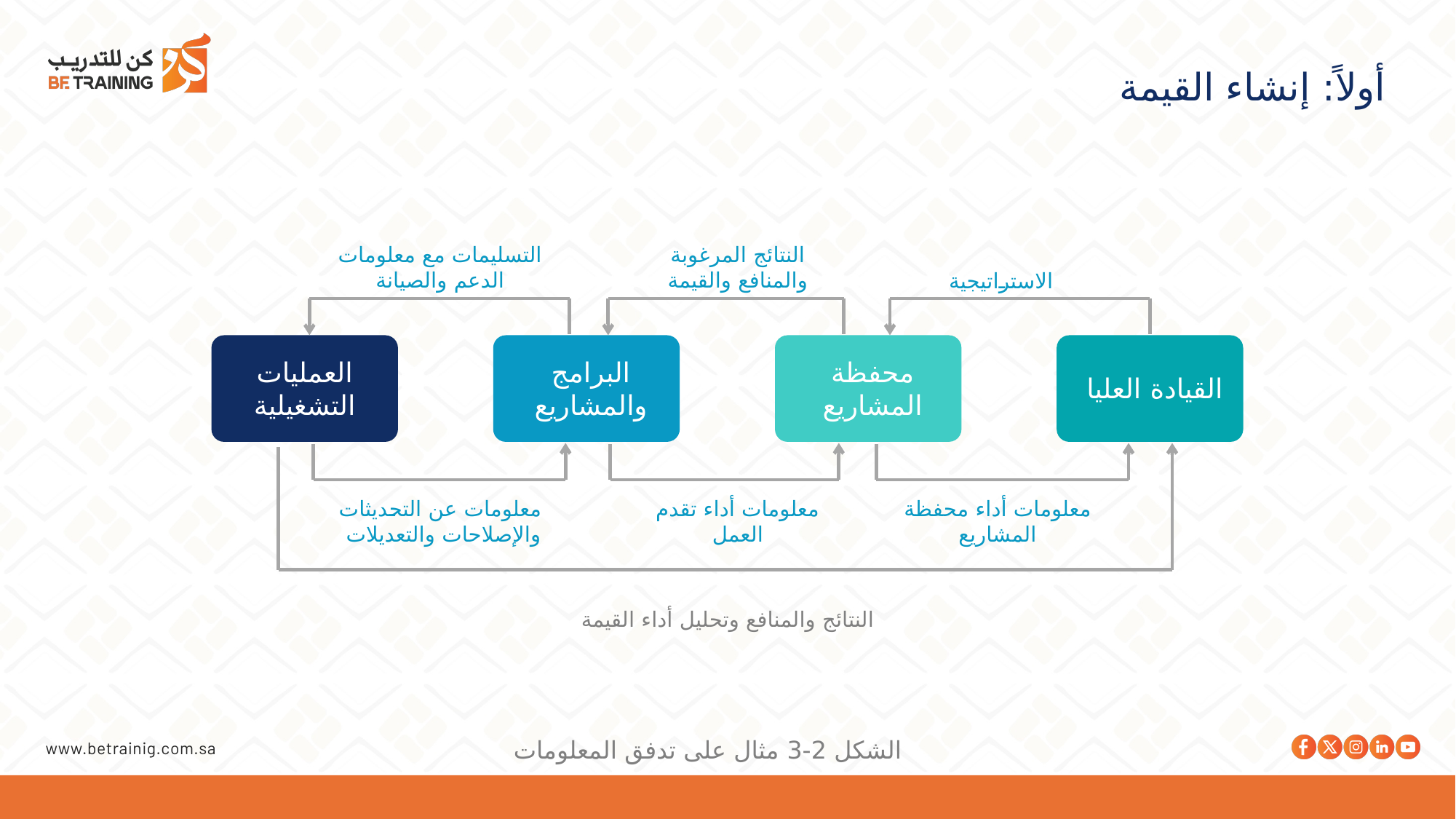

أولاً: إنشاء القيمة
التسليمات مع معلومات الدعم والصيانة
النتائج المرغوبة
والمنافع والقيمة
الاستراتيجية

العمليات
 التشغيلية
البرامج
والمشاريع
محفظة
المشاريع
القيادة العليا
معلومات عن التحديثات والإصلاحات والتعديلات
معلومات أداء تقدم العمل
معلومات أداء محفظة المشاريع
النتائج والمنافع وتحليل أداء القيمة
الشكل 2-3 مثال على تدفق المعلومات